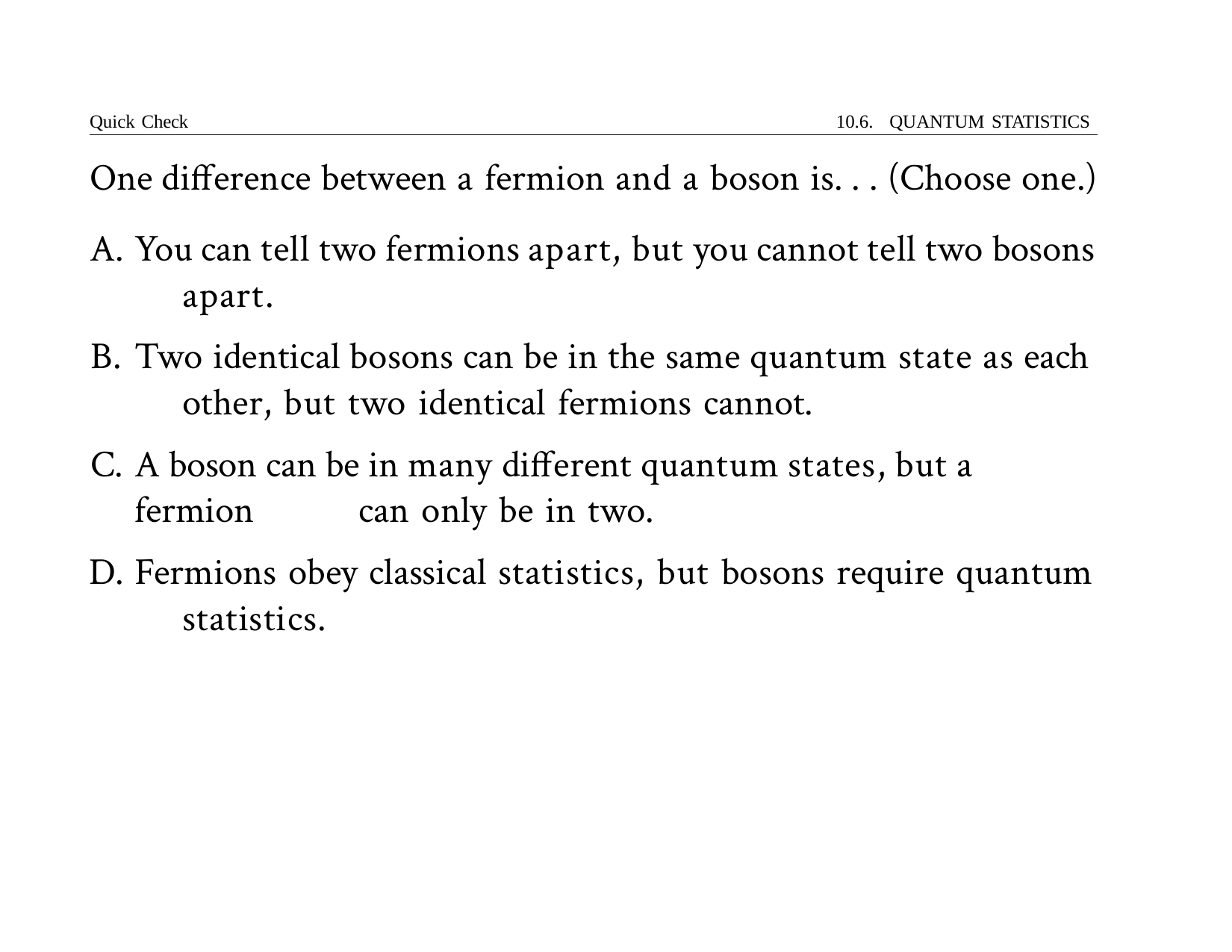

Quick Check	10.6.  QUANTUM STATISTICS

# One difference between a fermion and a boson is. . . (Choose one.)
You can tell two fermions apart, but you cannot tell two bosons 	apart.
Two identical bosons can be in the same quantum state as each 	other, but two identical fermions cannot.
A boson can be in many different quantum states, but a fermion 	can only be in two.
Fermions obey classical statistics, but bosons require quantum 	statistics.